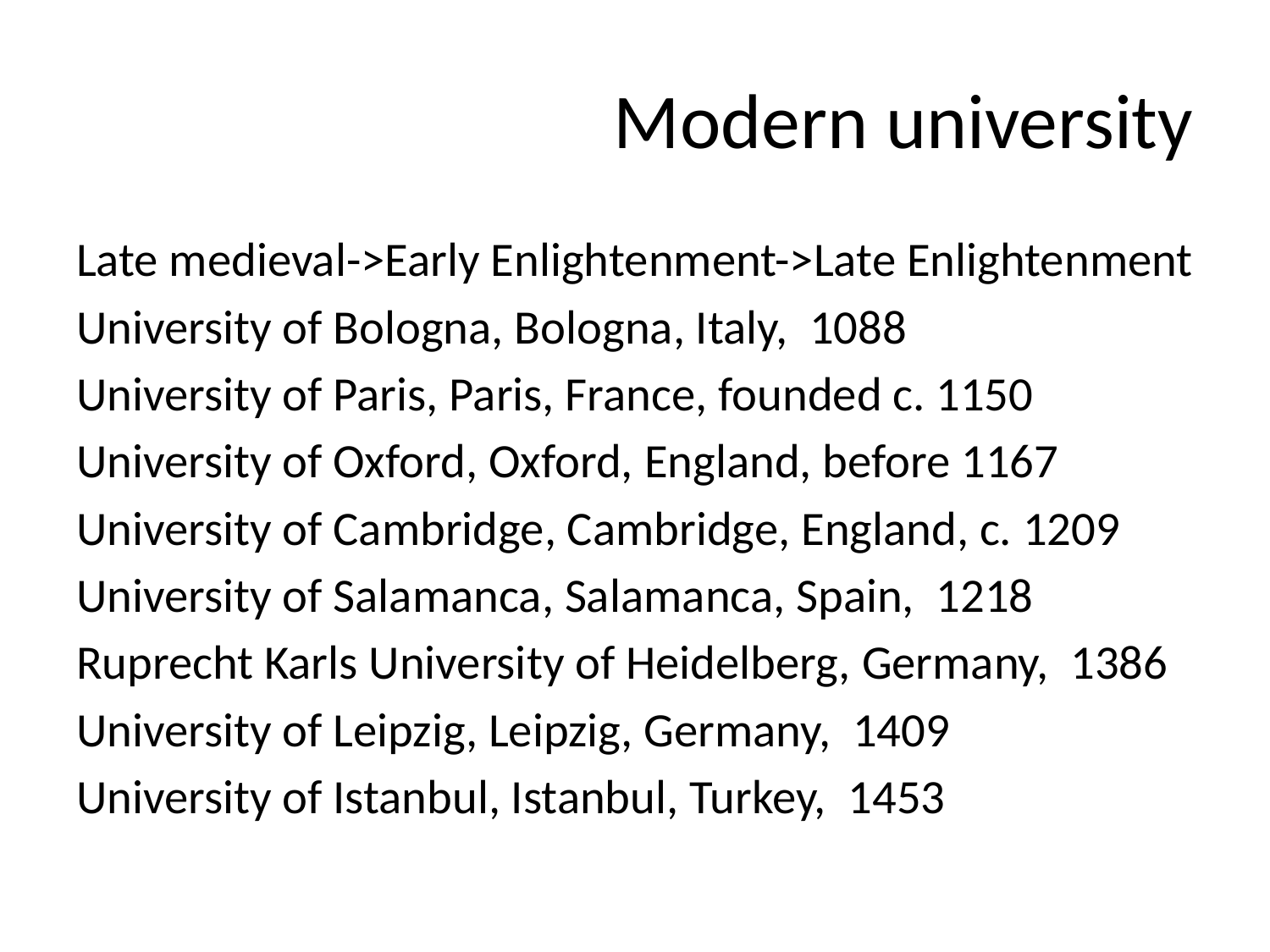

# Modern university
Late medieval->Early Enlightenment->Late Enlightenment
University of Bologna, Bologna, Italy,  1088
University of Paris, Paris, France, founded c. 1150
University of Oxford, Oxford, England, before 1167
University of Cambridge, Cambridge, England, c. 1209
University of Salamanca, Salamanca, Spain,  1218
Ruprecht Karls University of Heidelberg, Germany,  1386
University of Leipzig, Leipzig, Germany,  1409
University of Istanbul, Istanbul, Turkey,  1453